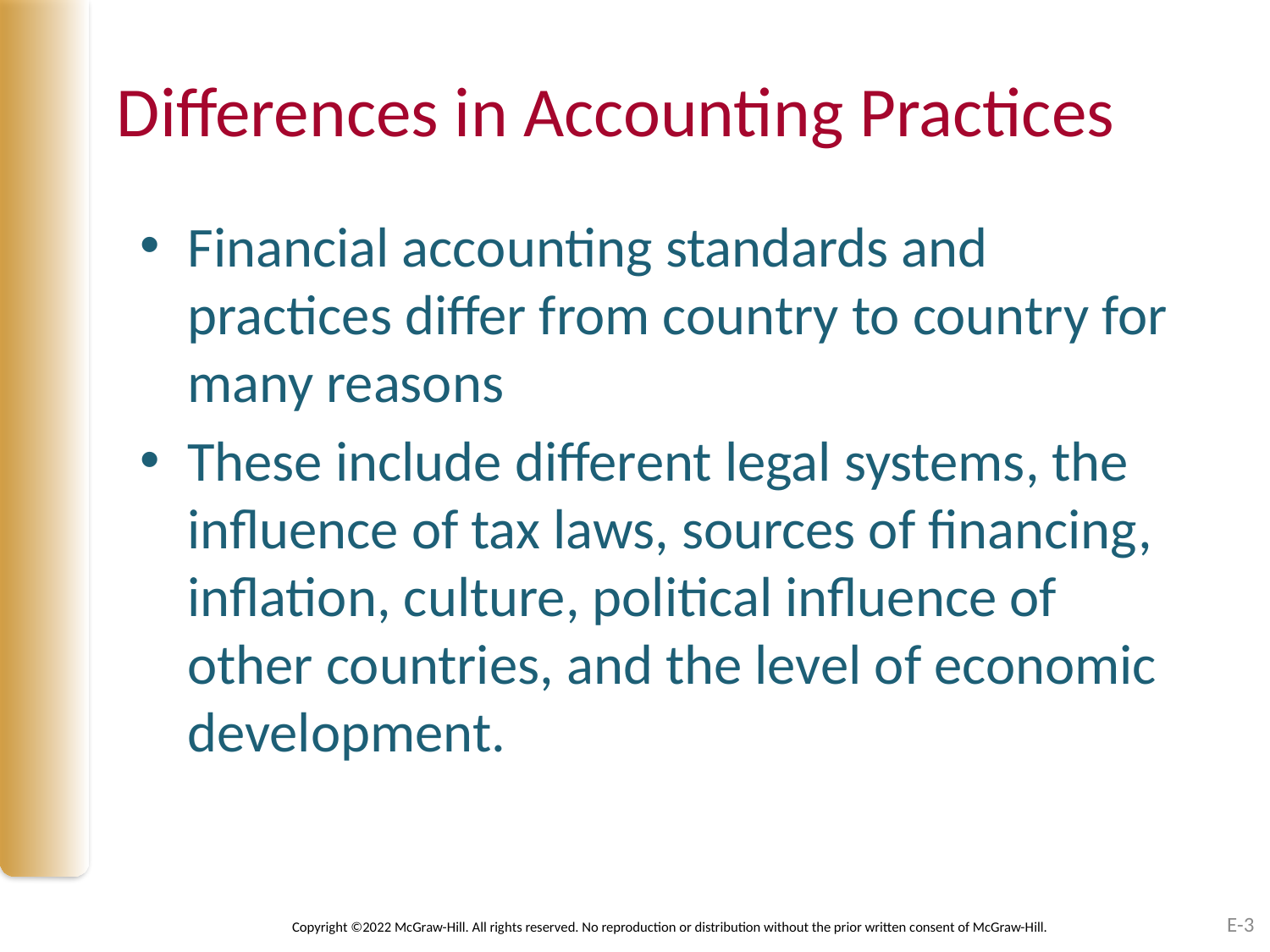

# Differences in Accounting Practices
Financial accounting standards and practices differ from country to country for many reasons
These include different legal systems, the influence of tax laws, sources of financing, inflation, culture, political influence of other countries, and the level of economic development.

E-3
Copyright ©2022 McGraw-Hill. All rights reserved. No reproduction or distribution without the prior written consent of McGraw-Hill.